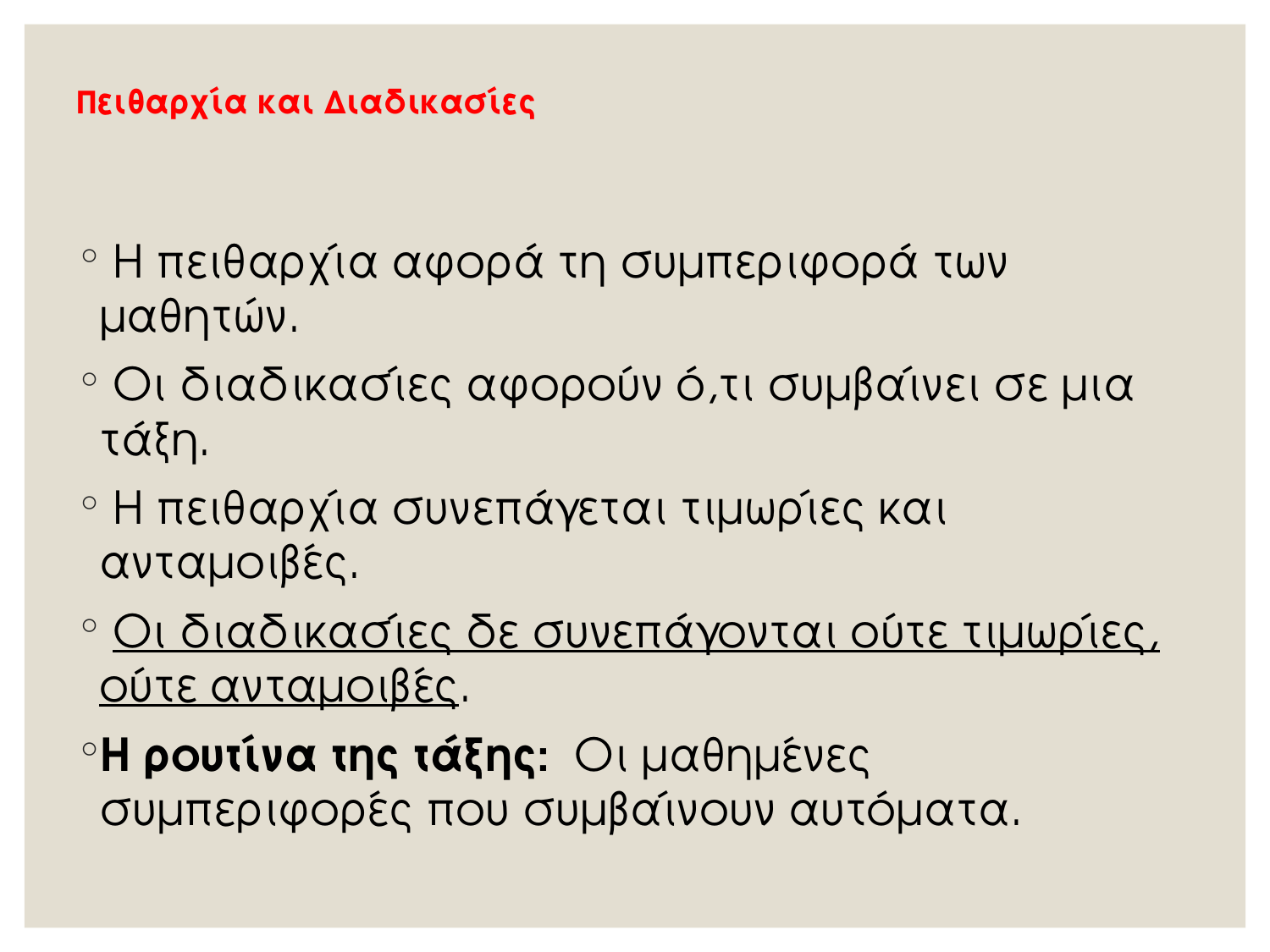

# Πειθαρχία και Διαδικασίες
 Η πειθαρχία αφορά τη συμπεριφορά των μαθητών.
 Οι διαδικασίες αφορούν ό,τι συμβαίνει σε μια τάξη.
 Η πειθαρχία συνεπάγεται τιμωρίες και ανταμοιβές.
 Οι διαδικασίες δε συνεπάγονται ούτε τιμωρίες, ούτε ανταμοιβές.
Η ρουτίνα της τάξης:  Οι μαθημένες συμπεριφορές που συμβαίνουν αυτόματα.